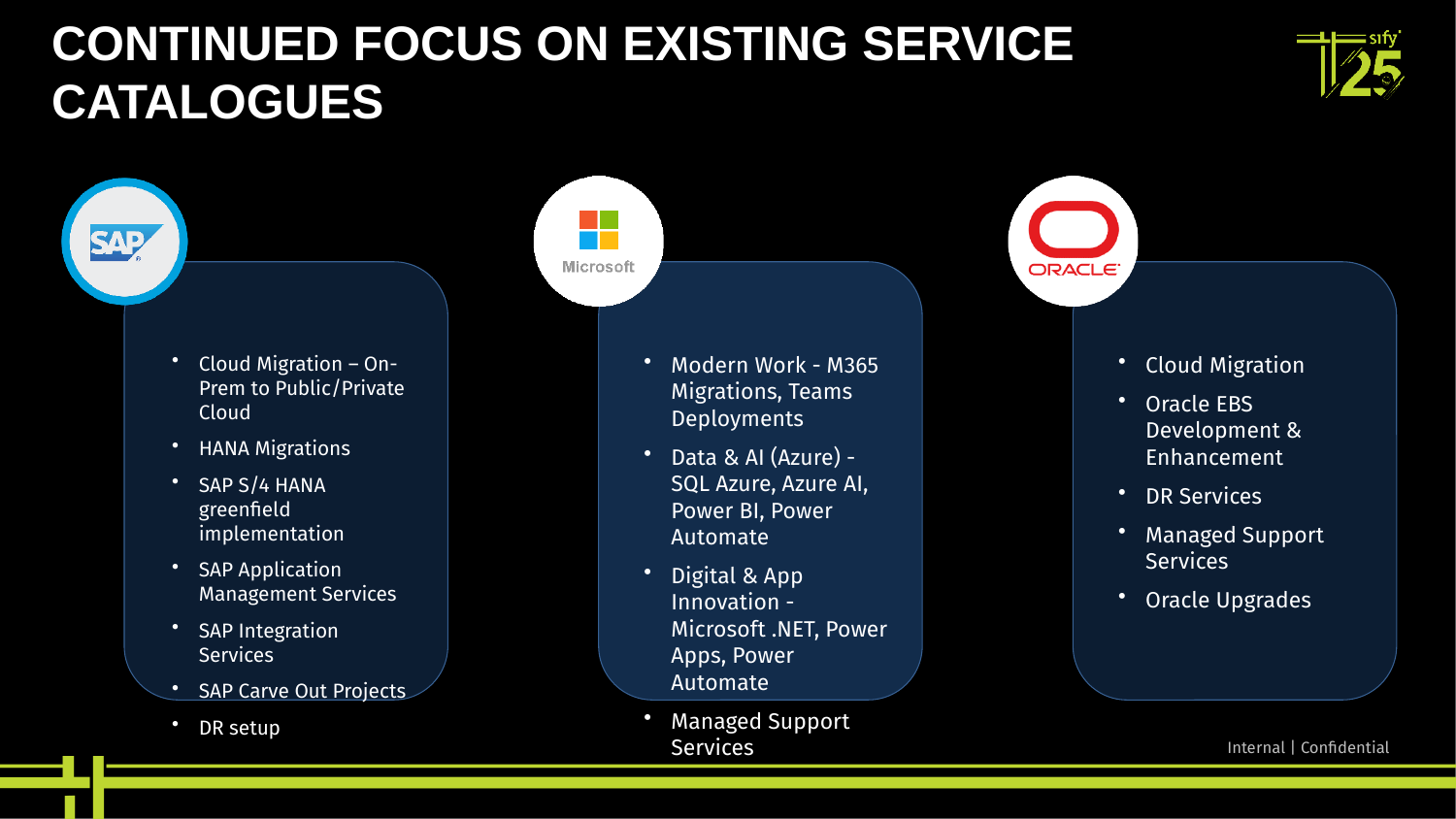

# CONTINUED FOCUS ON EXISTING SERVICE CATALOGUES
SAP
Cloud Migration – On-Prem to Public/Private Cloud
HANA Migrations
SAP S/4 HANA greenfield implementation
SAP Application Management Services
SAP Integration Services
SAP Carve Out Projects
DR setup
MICROSOFT
Modern Work - M365 Migrations, Teams Deployments
Data & AI (Azure) - SQL Azure, Azure AI, Power BI, Power Automate
Digital & App Innovation - Microsoft .NET, Power Apps, Power Automate
Managed Support Services
ORACLE
Cloud Migration
Oracle EBS Development & Enhancement
DR Services
Managed Support Services
Oracle Upgrades